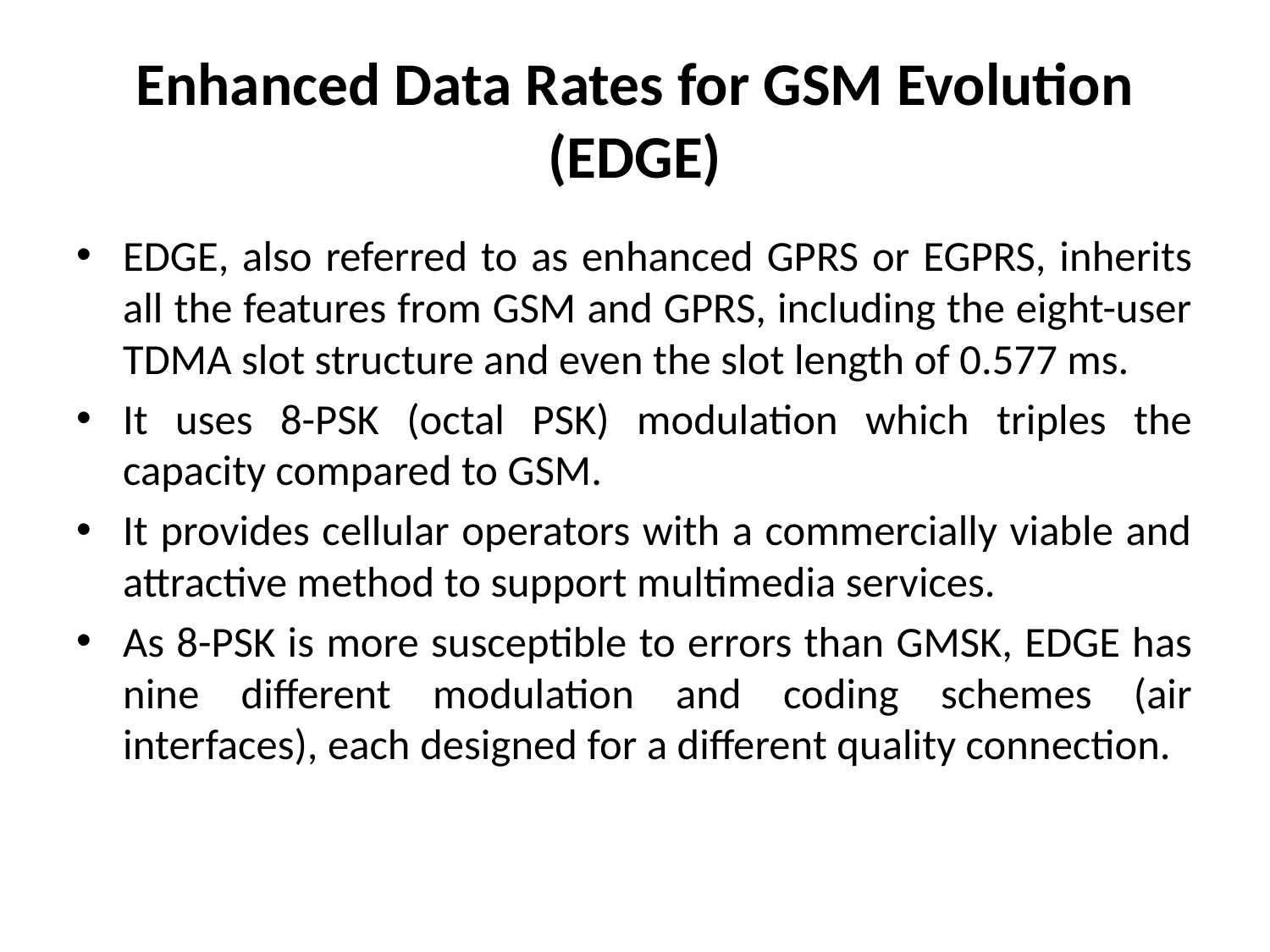

# Enhanced Data Rates for GSM Evolution (EDGE)
EDGE, also referred to as enhanced GPRS or EGPRS, inherits all the features from GSM and GPRS, including the eight-user TDMA slot structure and even the slot length of 0.577 ms.
It uses 8-PSK (octal PSK) modulation which triples the capacity compared to GSM.
It provides cellular operators with a commercially viable and attractive method to support multimedia services.
As 8-PSK is more susceptible to errors than GMSK, EDGE has nine different modulation and coding schemes (air interfaces), each designed for a different quality connection.